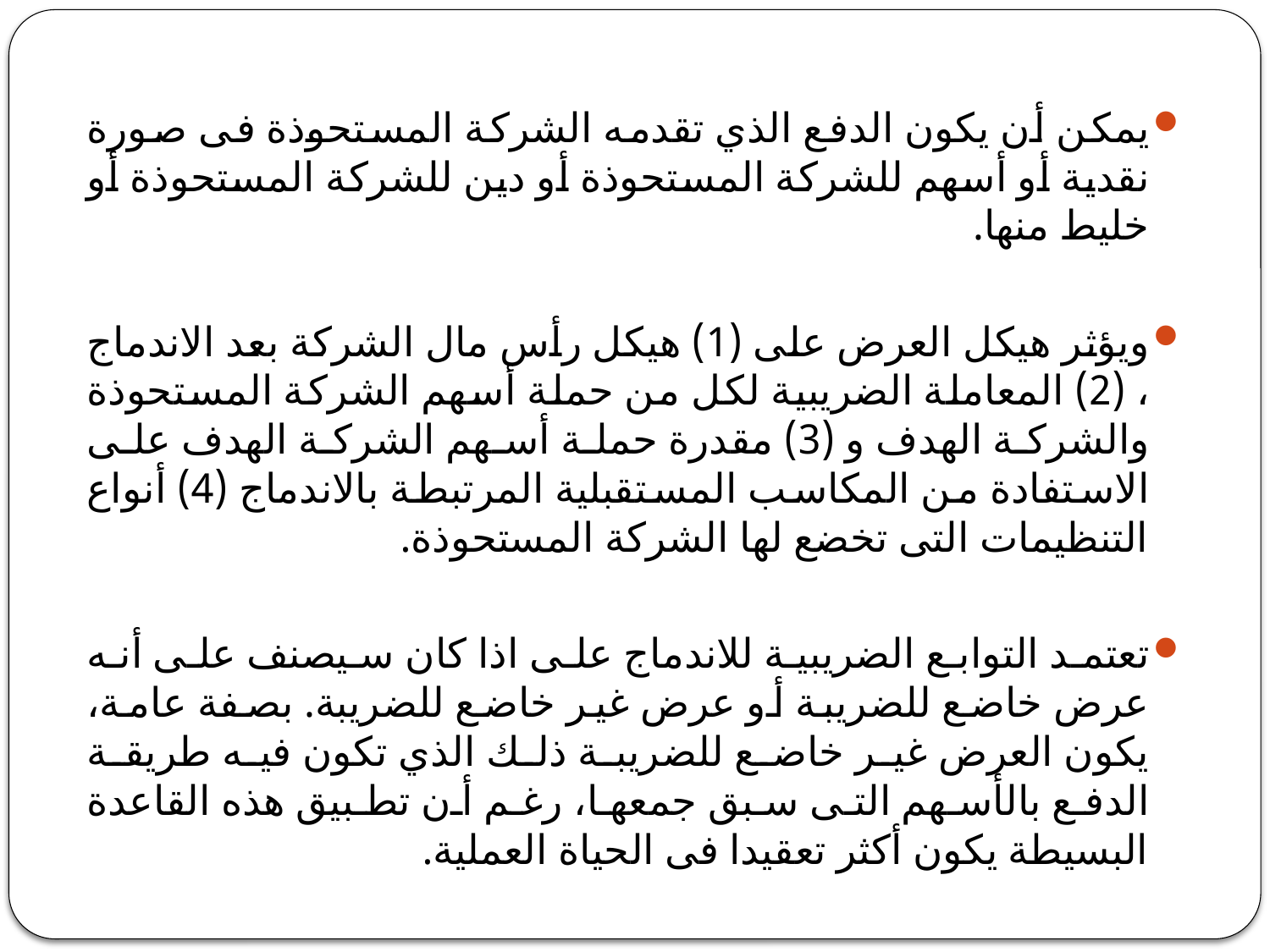

#
يمكن أن يكون الدفع الذي تقدمه الشركة المستحوذة فى صورة نقدية أو أسهم للشركة المستحوذة أو دين للشركة المستحوذة أو خليط منها.

ويؤثر هيكل العرض على (1) هيكل رأس مال الشركة بعد الاندماج ، (2) المعاملة الضريبية لكل من حملة أسهم الشركة المستحوذة والشركة الهدف و (3) مقدرة حملة أسهم الشركة الهدف على الاستفادة من المكاسب المستقبلية المرتبطة بالاندماج (4) أنواع التنظيمات التى تخضع لها الشركة المستحوذة.

تعتمد التوابع الضريبية للاندماج على اذا كان سيصنف على أنه عرض خاضع للضريبة أو عرض غير خاضع للضريبة. بصفة عامة، يكون العرض غير خاضع للضريبة ذلك الذي تكون فيه طريقة الدفع بالأسهم التى سبق جمعها، رغم أن تطبيق هذه القاعدة البسيطة يكون أكثر تعقيدا فى الحياة العملية.